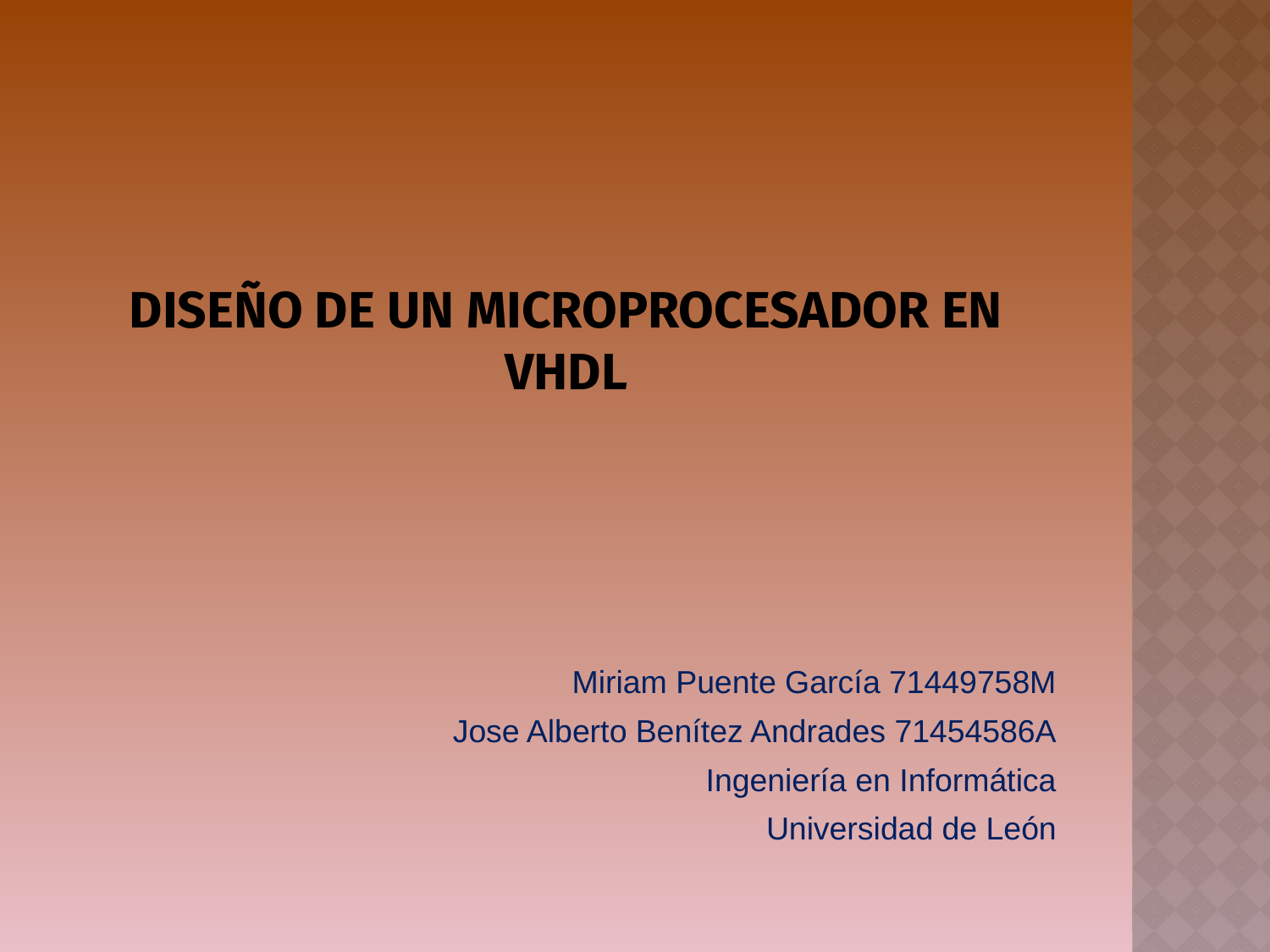

# Diseño de un microprocesador en vhdl
Miriam Puente García 71449758M
Jose Alberto Benítez Andrades 71454586A
Ingeniería en Informática
Universidad de León